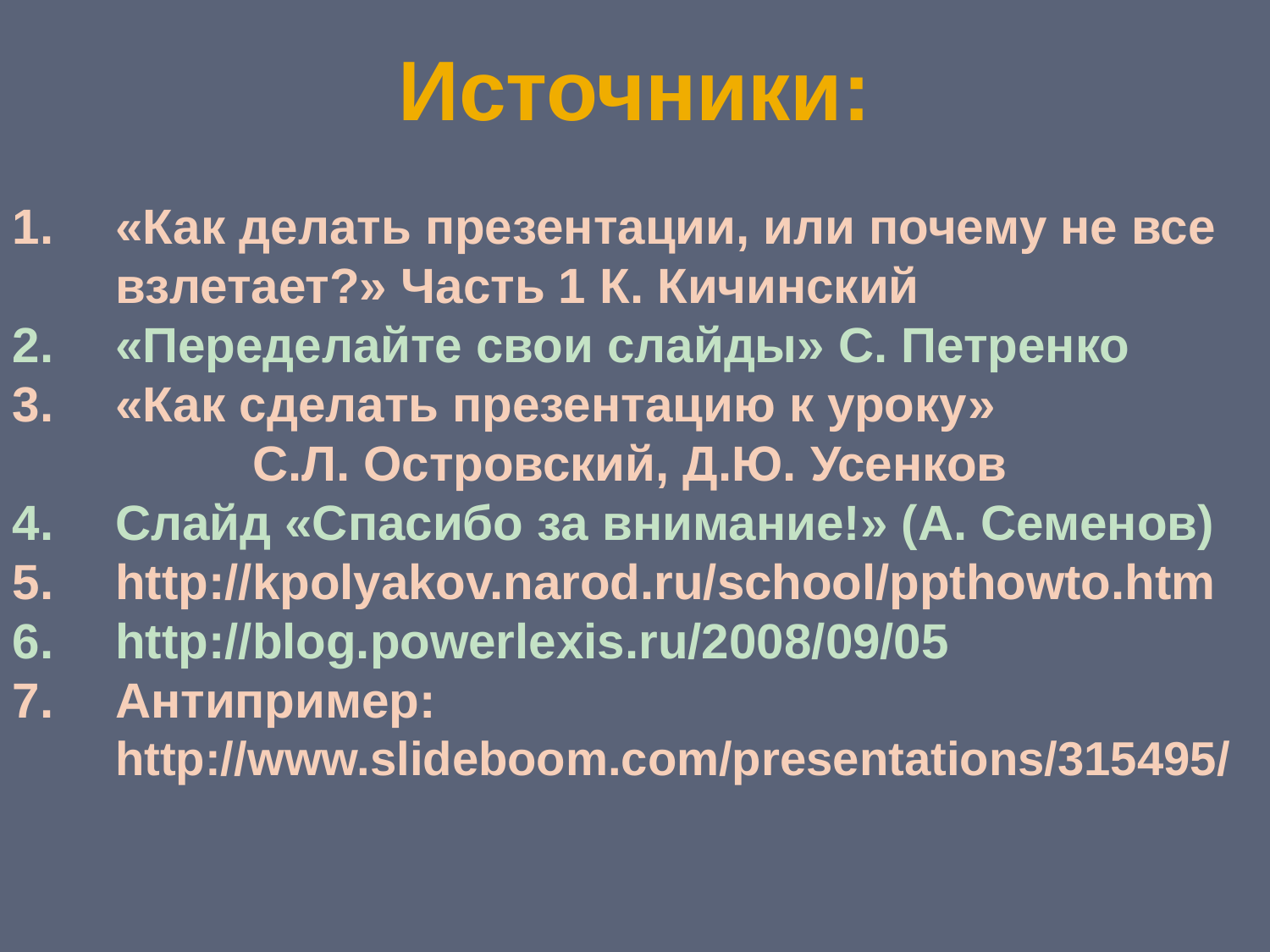

Источники:
«Как делать презентации, или почему не все взлетает?» Часть 1 К. Кичинский
«Переделайте свои слайды» С. Петренко
«Как сделать презентацию к уроку»                             С.Л. Островский, Д.Ю. Усенков
Слайд «Спасибо за внимание!» (А. Семенов)
http://kpolyakov.narod.ru/school/ppthowto.htm
http://blog.powerlexis.ru/2008/09/05
Антипример: http://www.slideboom.com/presentations/315495/